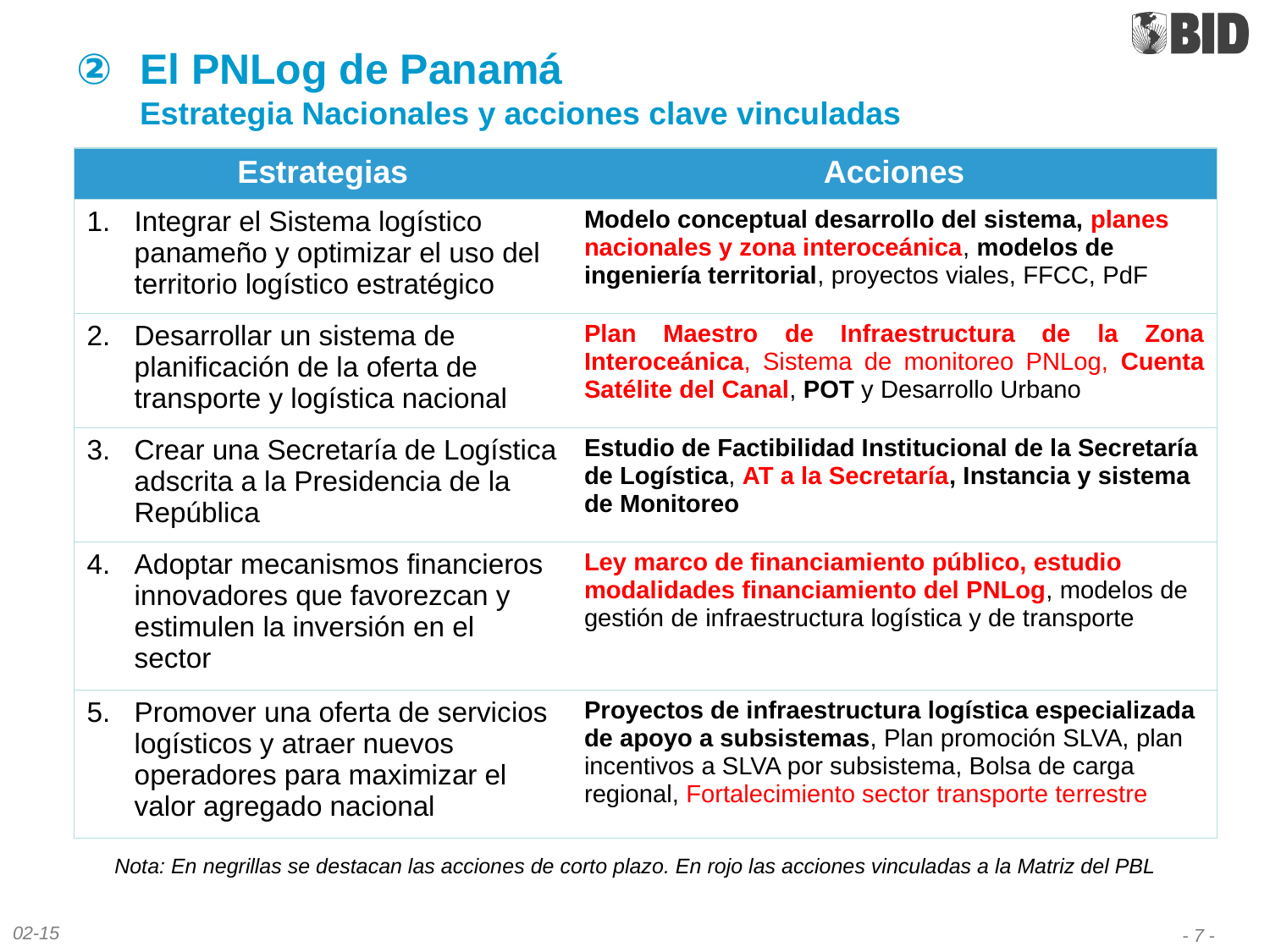

# El PNLog de Panamá Estrategia Nacionales y acciones clave vinculadas
| Estrategias | Acciones |
| --- | --- |
| Integrar el Sistema logístico panameño y optimizar el uso del territorio logístico estratégico | Modelo conceptual desarrollo del sistema, planes nacionales y zona interoceánica, modelos de ingeniería territorial, proyectos viales, FFCC, PdF |
| Desarrollar un sistema de planificación de la oferta de transporte y logística nacional | Plan Maestro de Infraestructura de la Zona Interoceánica, Sistema de monitoreo PNLog, Cuenta Satélite del Canal, POT y Desarrollo Urbano |
| Crear una Secretaría de Logística adscrita a la Presidencia de la República | Estudio de Factibilidad Institucional de la Secretaría de Logística, AT a la Secretaría, Instancia y sistema de Monitoreo |
| Adoptar mecanismos financieros innovadores que favorezcan y estimulen la inversión en el sector | Ley marco de financiamiento público, estudio modalidades financiamiento del PNLog, modelos de gestión de infraestructura logística y de transporte |
| Promover una oferta de servicios logísticos y atraer nuevos operadores para maximizar el valor agregado nacional | Proyectos de infraestructura logística especializada de apoyo a subsistemas, Plan promoción SLVA, plan incentivos a SLVA por subsistema, Bolsa de carga regional, Fortalecimiento sector transporte terrestre |
Nota: En negrillas se destacan las acciones de corto plazo. En rojo las acciones vinculadas a la Matriz del PBL
02-15
- 7 -